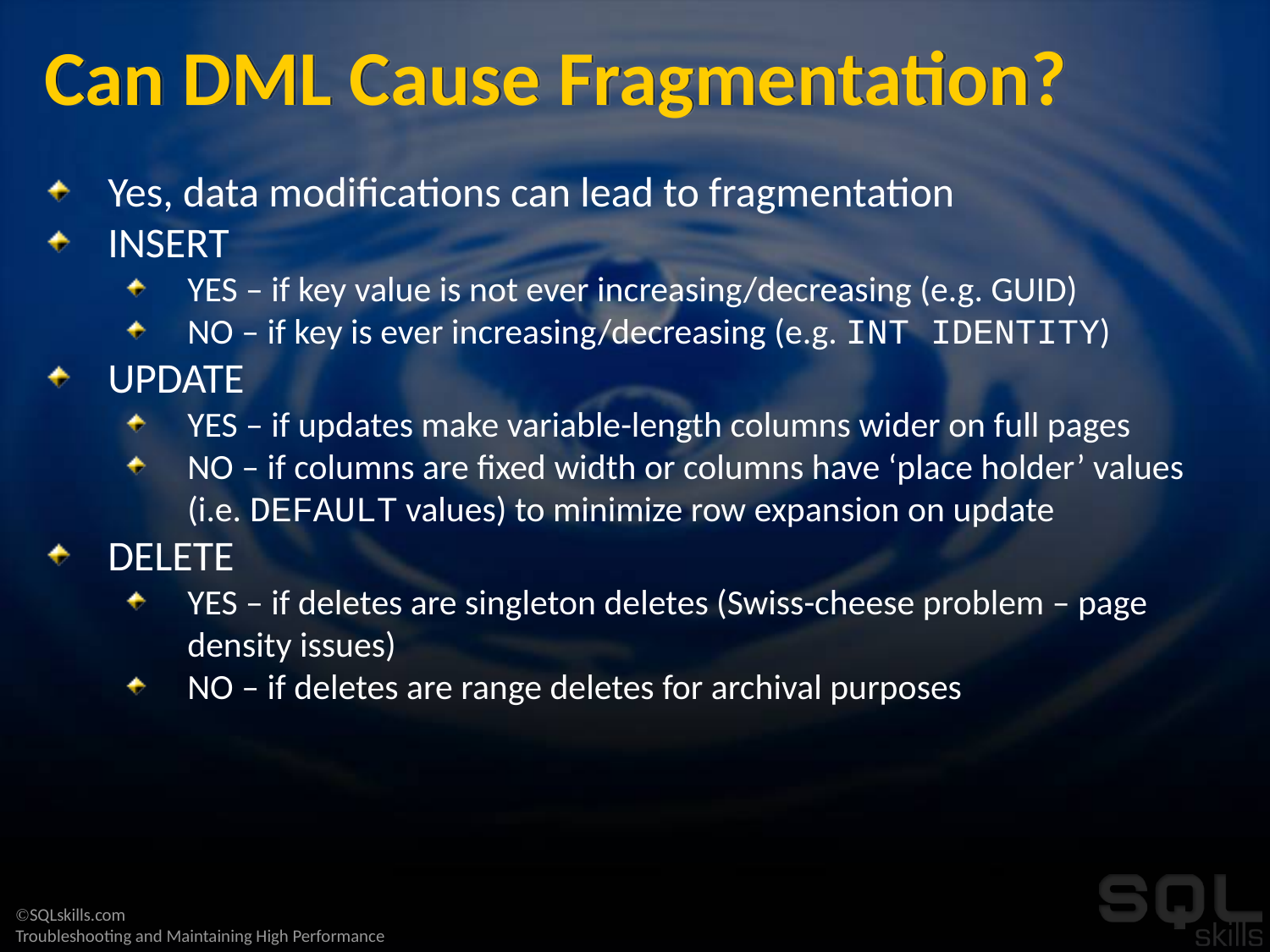

# Can DML Cause Fragmentation?
Yes, data modifications can lead to fragmentation
INSERT
YES – if key value is not ever increasing/decreasing (e.g. GUID)
NO – if key is ever increasing/decreasing (e.g. INT IDENTITY)
UPDATE
YES – if updates make variable-length columns wider on full pages
NO – if columns are fixed width or columns have ‘place holder’ values (i.e. DEFAULT values) to minimize row expansion on update
DELETE
YES – if deletes are singleton deletes (Swiss-cheese problem – page density issues)
NO – if deletes are range deletes for archival purposes